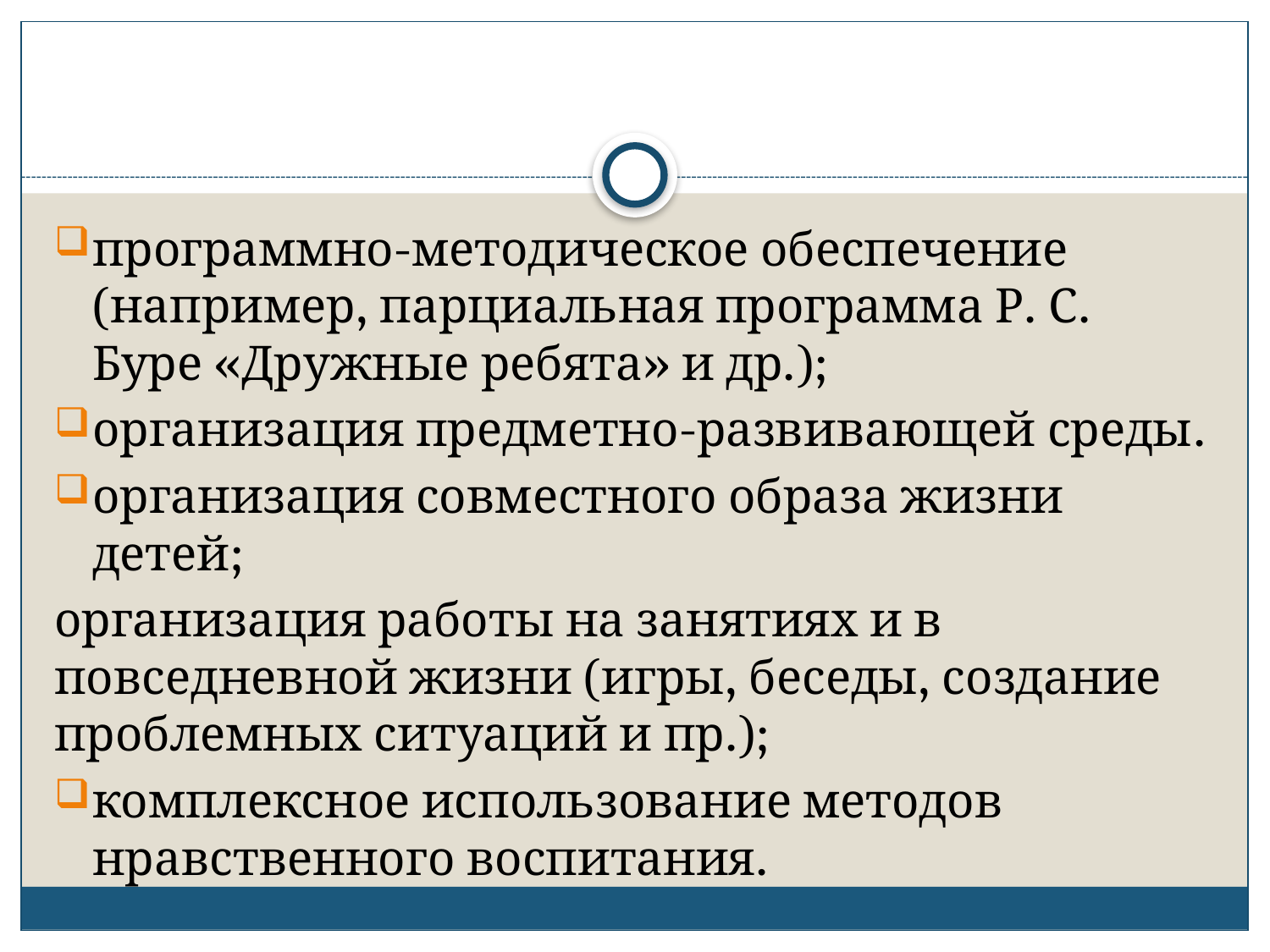

программно-методическое обеспечение (например, парциальная программа Р. С. Буре «Дружные ребята» и др.);
организация предметно-развивающей среды.
организация совместного образа жизни детей;
организация работы на занятиях и в повседневной жизни (игры, беседы, создание проблемных ситуаций и пр.);
комплексное использование методов нравственного воспитания.